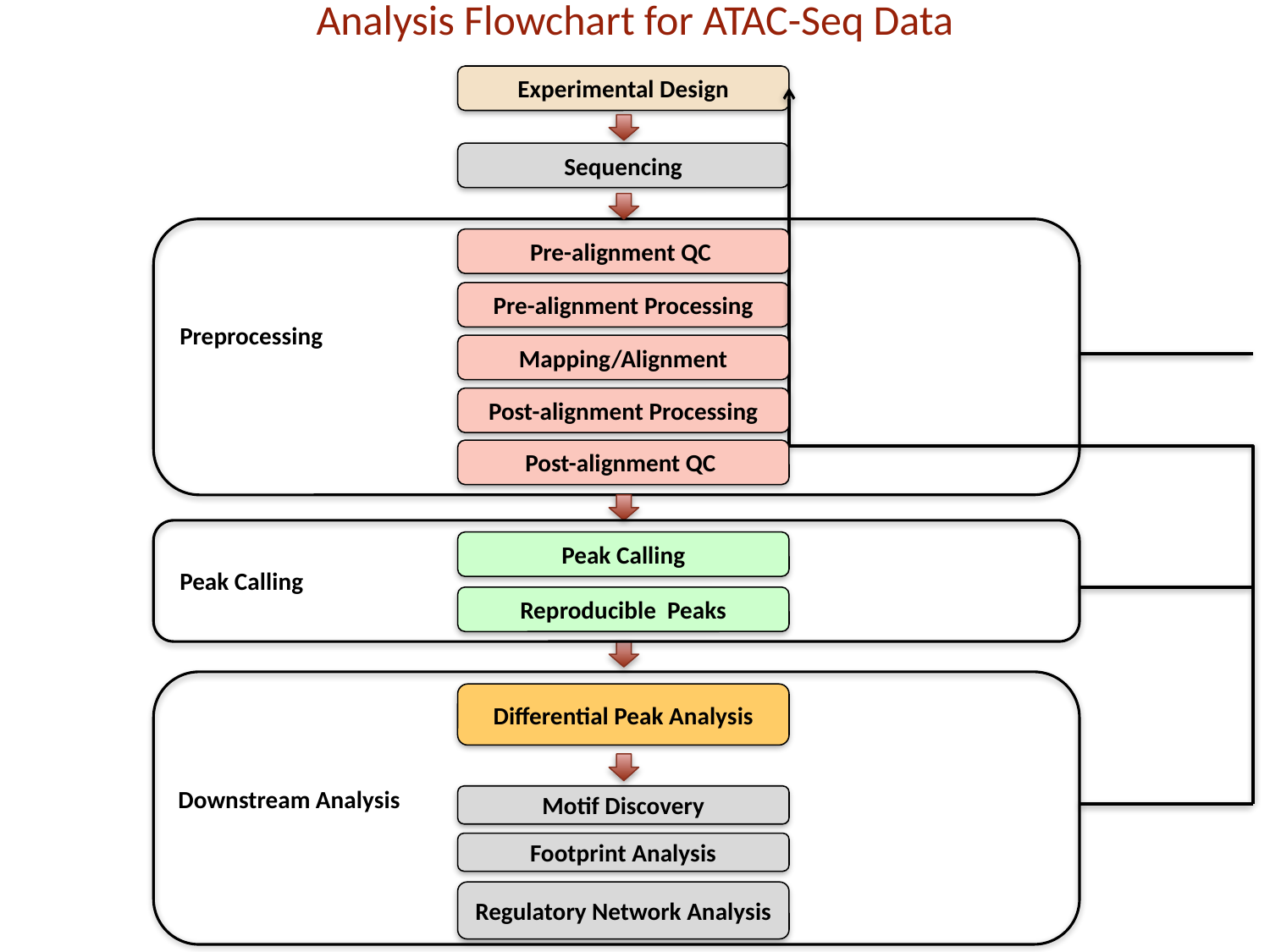

# Analysis Flowchart for ATAC-Seq Data
Experimental Design

Sequencing

Pre-alignment QC
Pre-alignment Processing
Preprocessing
Mapping/Alignment
Post-alignment Processing
Post-alignment QC

Peak Calling
Peak Calling
Reproducible  Peaks

Differential Peak Analysis

Downstream Analysis
Motif Discovery
Footprint Analysis
Regulatory Network Analysis